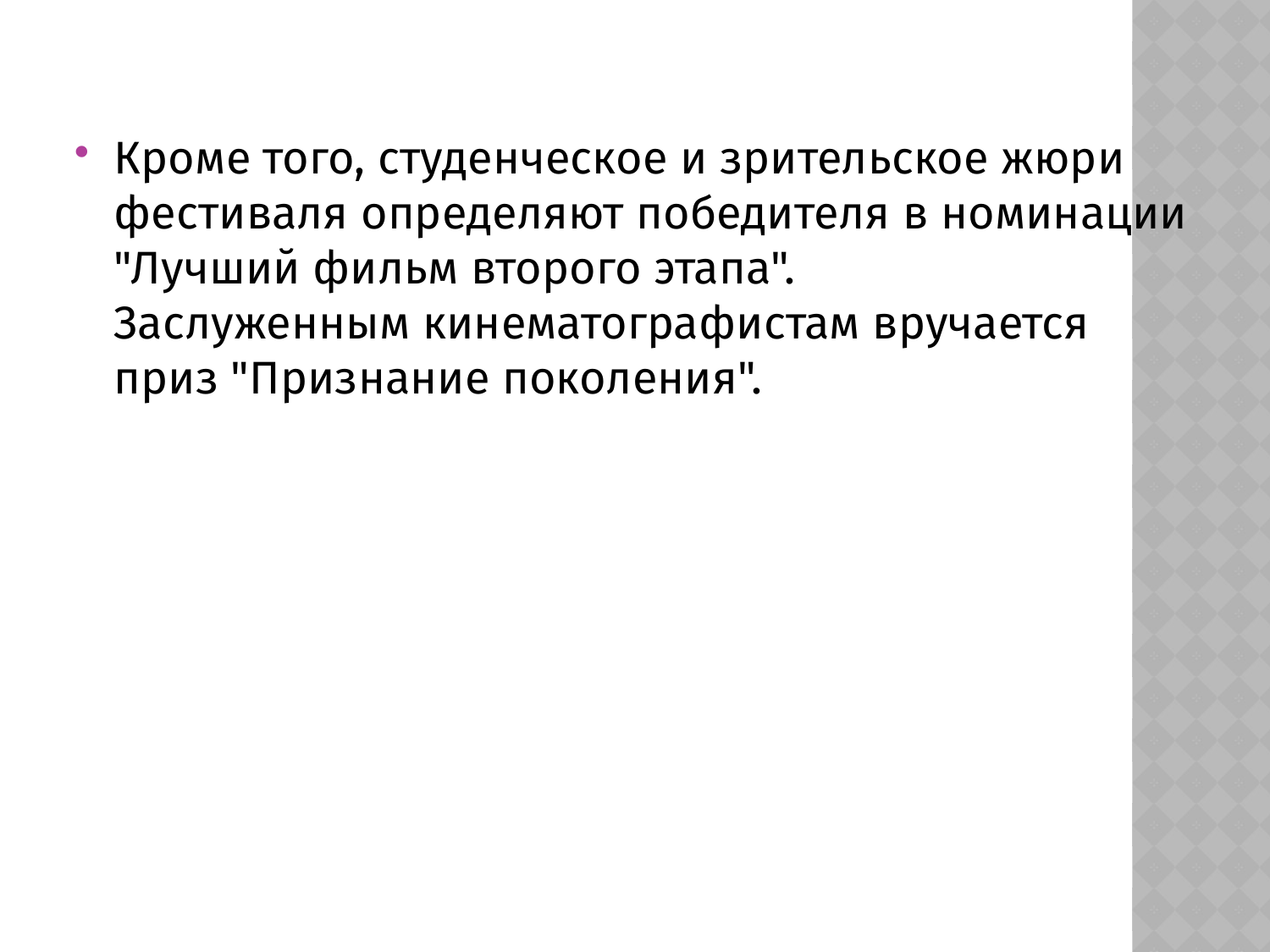

#

Кроме того, студенческое и зрительское жюри фестиваля определяют победителя в номинации "Лучший фильм второго этапа". Заслуженным кинематографистам вручается приз "Признание поколения".